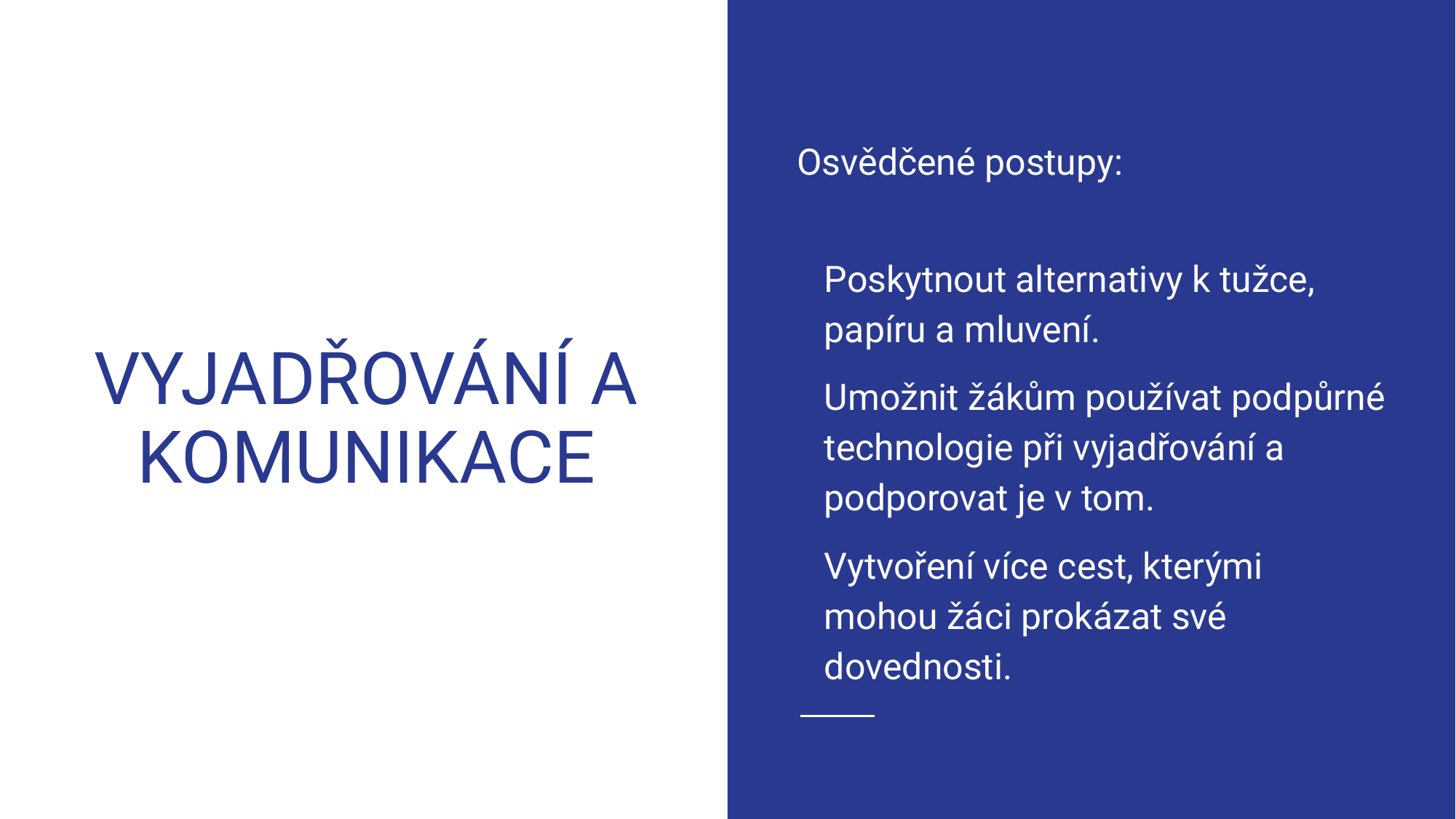

Osvědčené postupy:

Poskytnout alternativy k tužce, papíru a mluvení.
Umožnit žákům používat podpůrné technologie při vyjadřování a podporovat je v tom.
Vytvoření více cest, kterými mohou žáci prokázat své dovednosti.
# VYJADŘOVÁNÍ A KOMUNIKACE